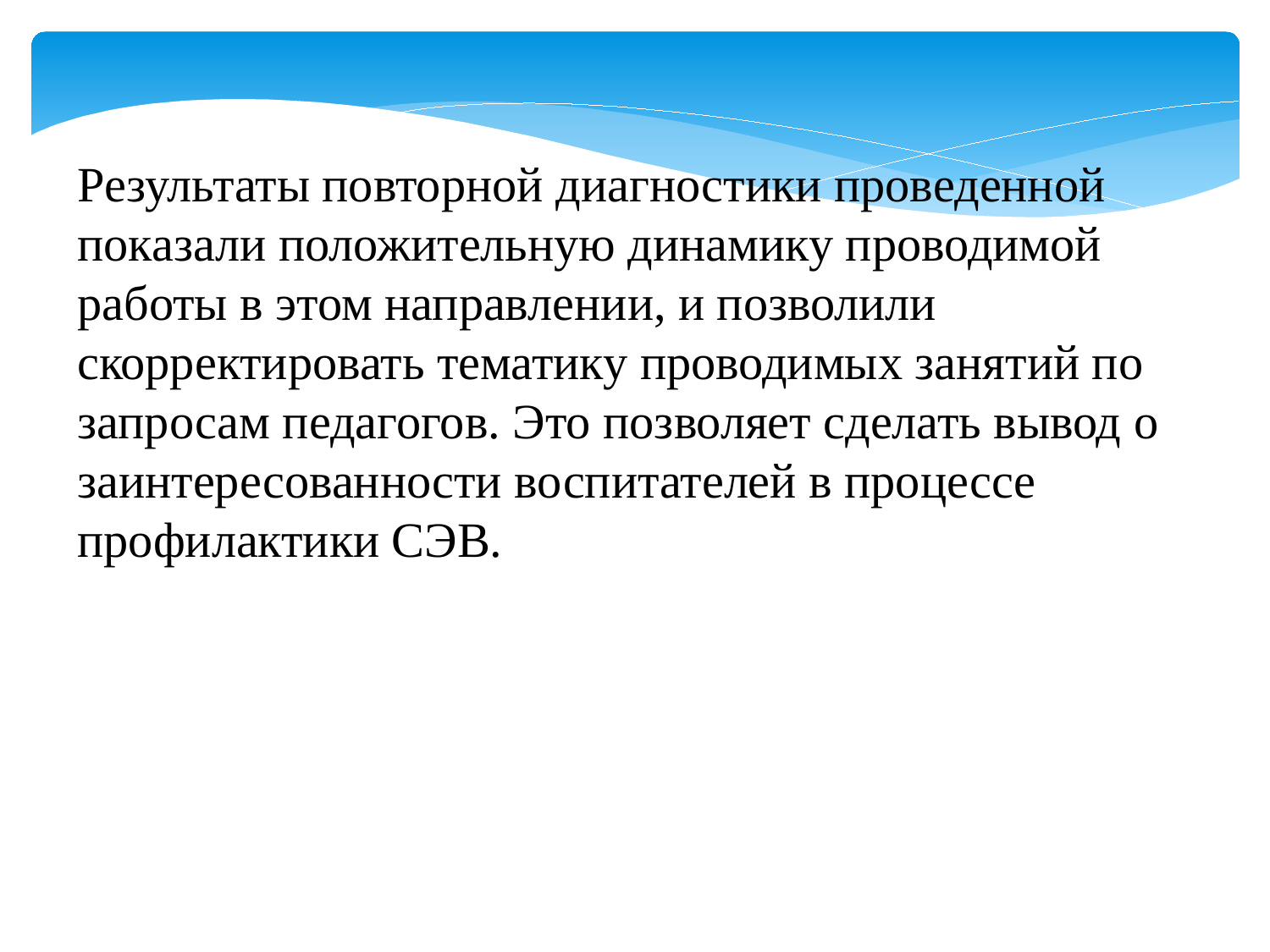

Результаты повторной диагностики проведенной показали положительную динамику проводимой работы в этом направлении, и позволили скорректировать тематику проводимых занятий по запросам педагогов. Это позволяет сделать вывод о заинтересованности воспитателей в процессе профилактики СЭВ.